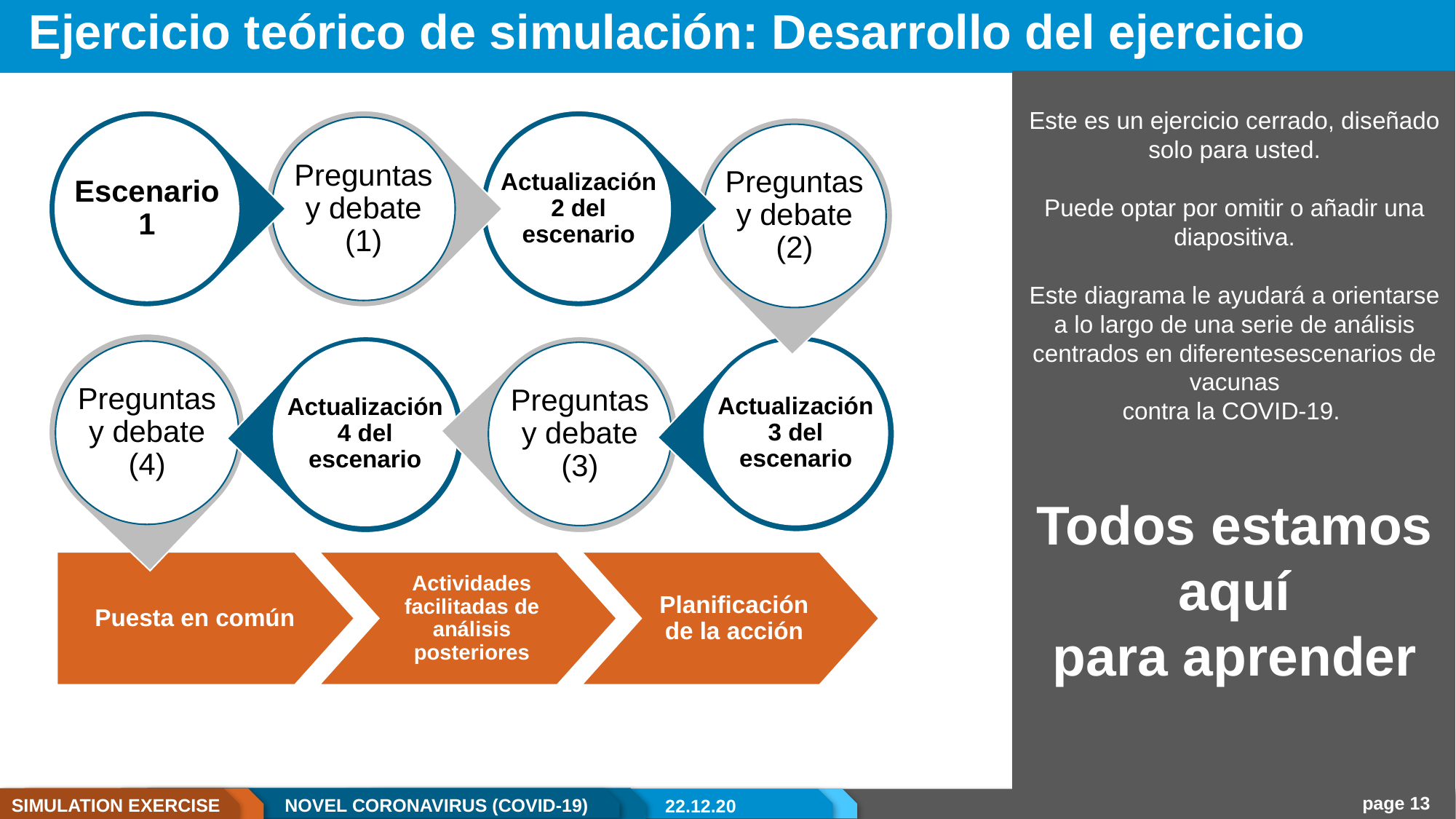

# Ejercicio teórico de simulación: Desarrollo del ejercicio

Este es un ejercicio cerrado, diseñado solo para usted.

Puede optar por omitir o añadir una diapositiva.

Este diagrama le ayudará a orientarse a lo largo de una serie de análisis centrados en diferentesescenarios de vacunas
contra la COVID-19.

Todos estamos aquí
para aprender

Escenario 1

Preguntas y debate (1)

Actualización 2 del escenario

Preguntas y debate (2)

Actualización 3 del escenario

Actualización 4 del escenario

Preguntas y debate (3)
Preguntas y debate (4)
Puesta en común
Actividades facilitadas de análisis posteriores
Planificación de la acción
22.12.20